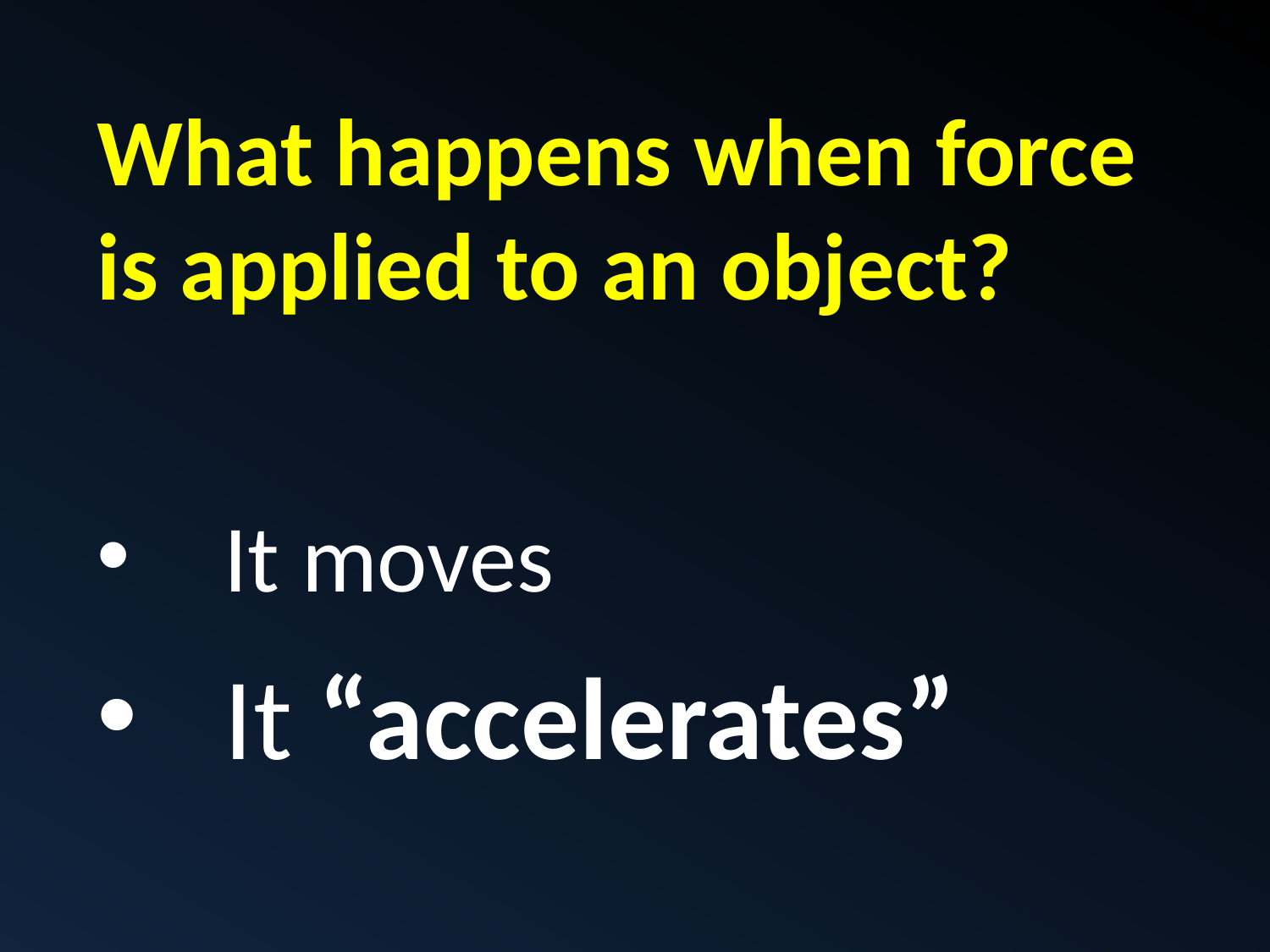

What happens when force is applied to an object?

It moves
It “accelerates”